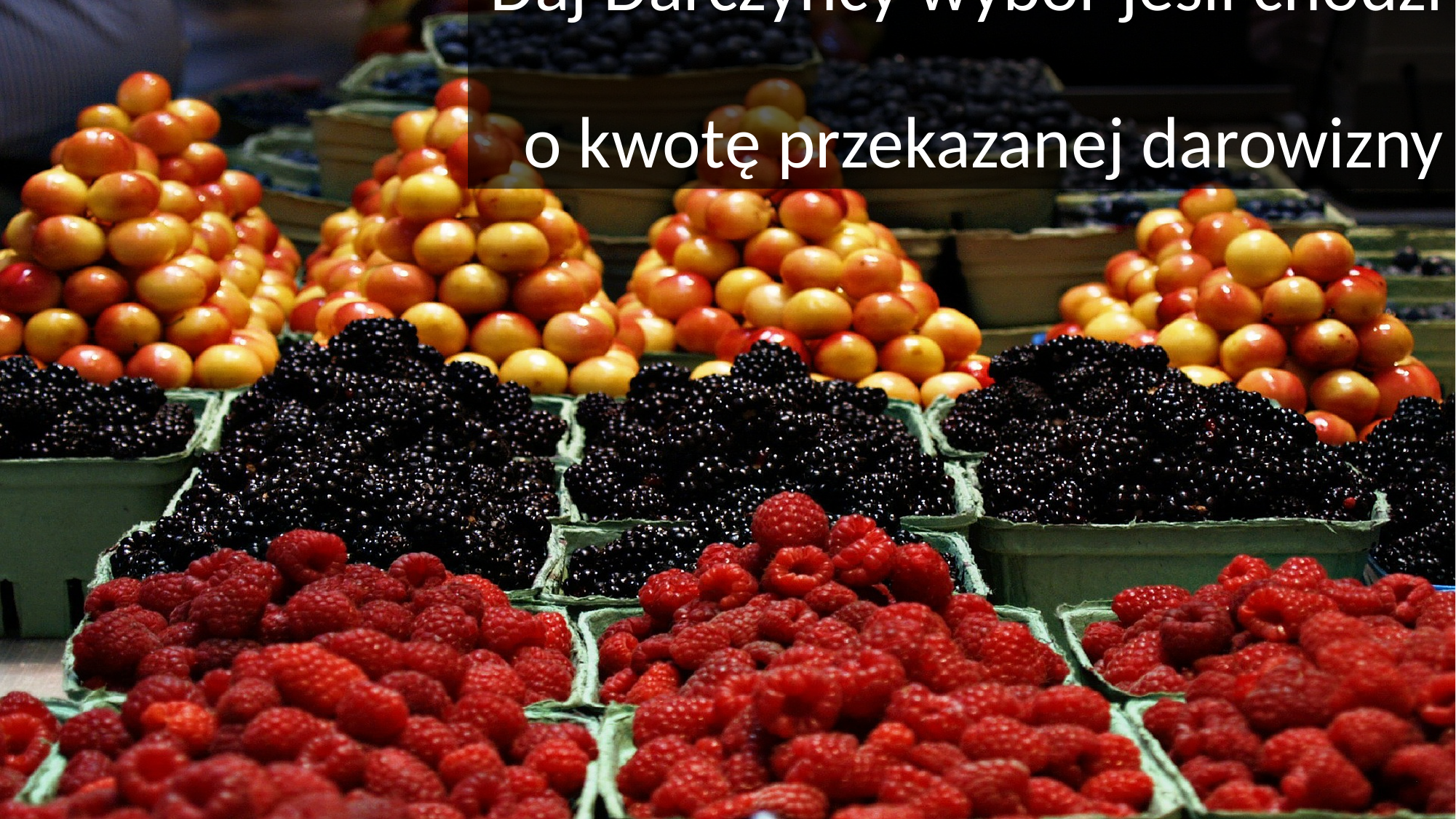

Daj Darczyńcy wybór jeśli chodzi
o kwotę przekazanej darowizny